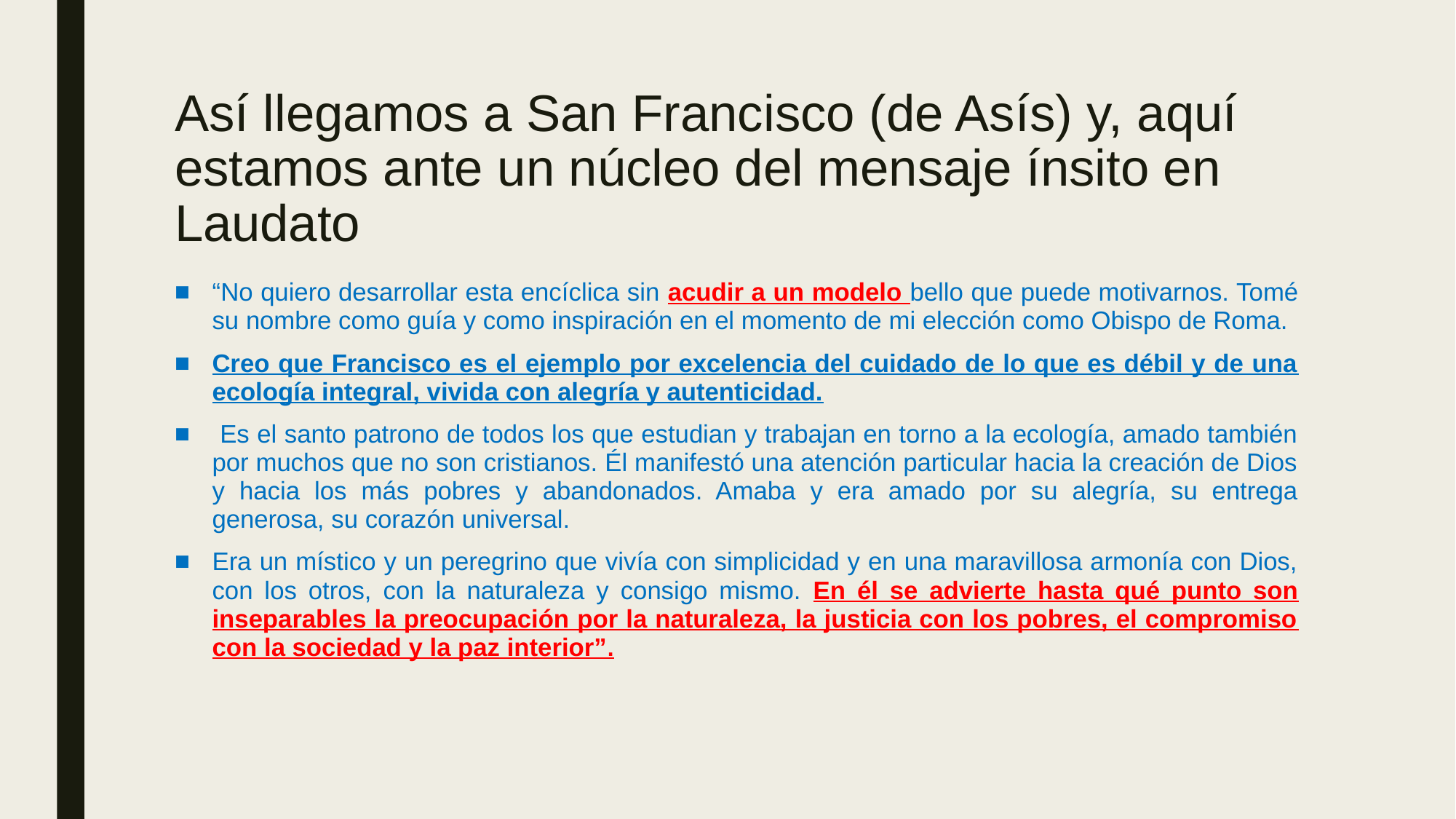

# Así llegamos a San Francisco (de Asís) y, aquí estamos ante un núcleo del mensaje ínsito en Laudato
“No quiero desarrollar esta encíclica sin acudir a un modelo bello que puede motivarnos. Tomé su nombre como guía y como inspiración en el momento de mi elección como Obispo de Roma.
Creo que Francisco es el ejemplo por excelencia del cuidado de lo que es débil y de una ecología integral, vivida con alegría y autenticidad.
 Es el santo patrono de todos los que estudian y trabajan en torno a la ecología, amado también por muchos que no son cristianos. Él manifestó una atención particular hacia la creación de Dios y hacia los más pobres y abandonados. Amaba y era amado por su alegría, su entrega generosa, su corazón universal.
Era un místico y un peregrino que vivía con simplicidad y en una maravillosa armonía con Dios, con los otros, con la naturaleza y consigo mismo. En él se advierte hasta qué punto son inseparables la preocupación por la naturaleza, la justicia con los pobres, el compromiso con la sociedad y la paz interior”.